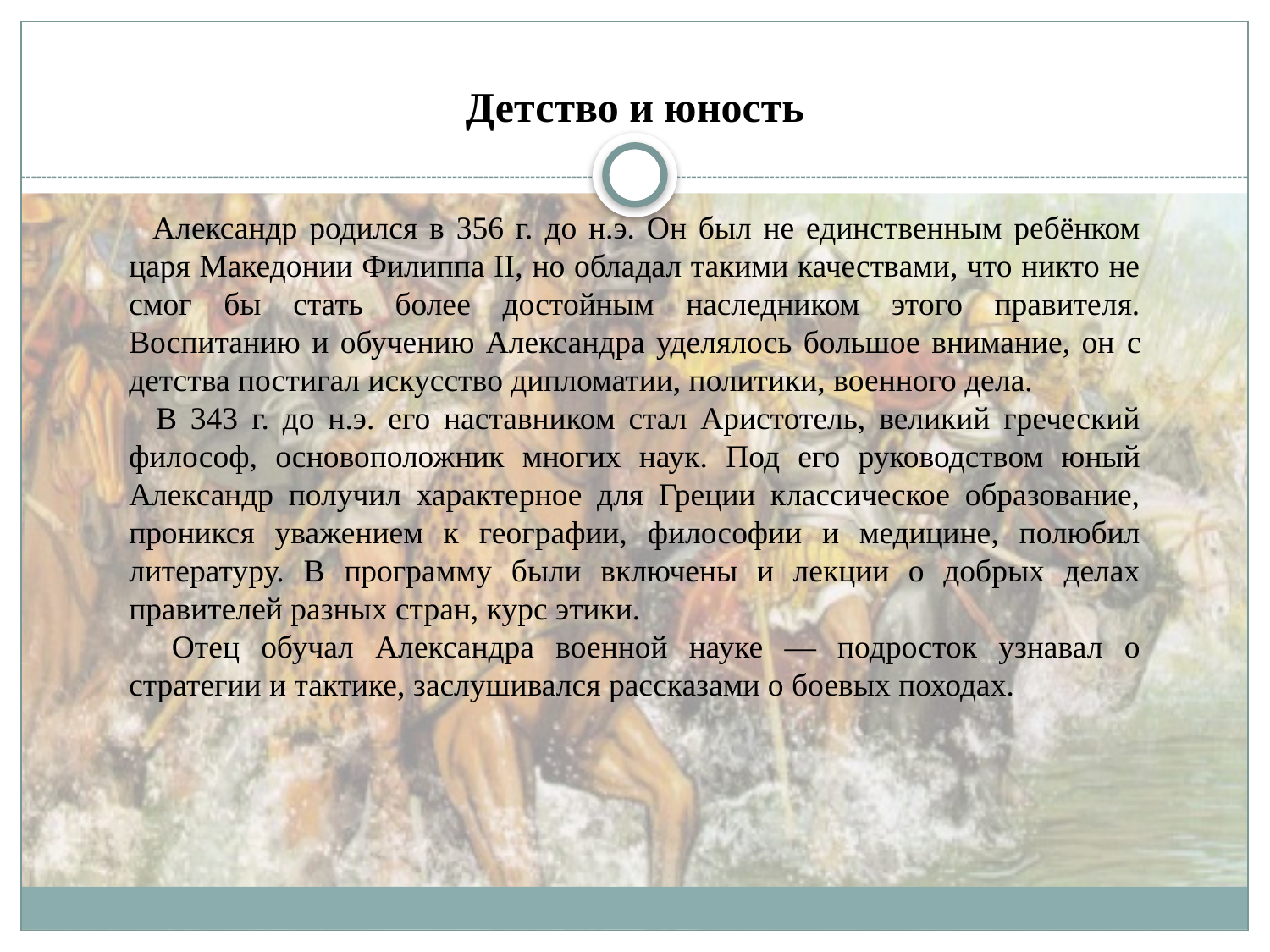

Детство и юность

  Александр родился в 356 г. до н.э. Он был не единственным ребёнком царя Македонии Филиппа II, но обладал такими качествами, что никто не смог бы стать более достойным наследником этого правителя. Воспитанию и обучению Александра уделялось большое внимание, он с детства постигал искусство дипломатии, политики, военного дела.
  В 343 г. до н.э. его наставником стал Аристотель, великий греческий философ, основоположник многих наук. Под его руководством юный Александр получил характерное для Греции классическое образование, проникся уважением к географии, философии и медицине, полюбил литературу. В программу были включены и лекции о добрых делах правителей разных стран, курс этики.
  Отец обучал Александра военной науке — подросток узнавал о стратегии и тактике, заслушивался рассказами о боевых походах.